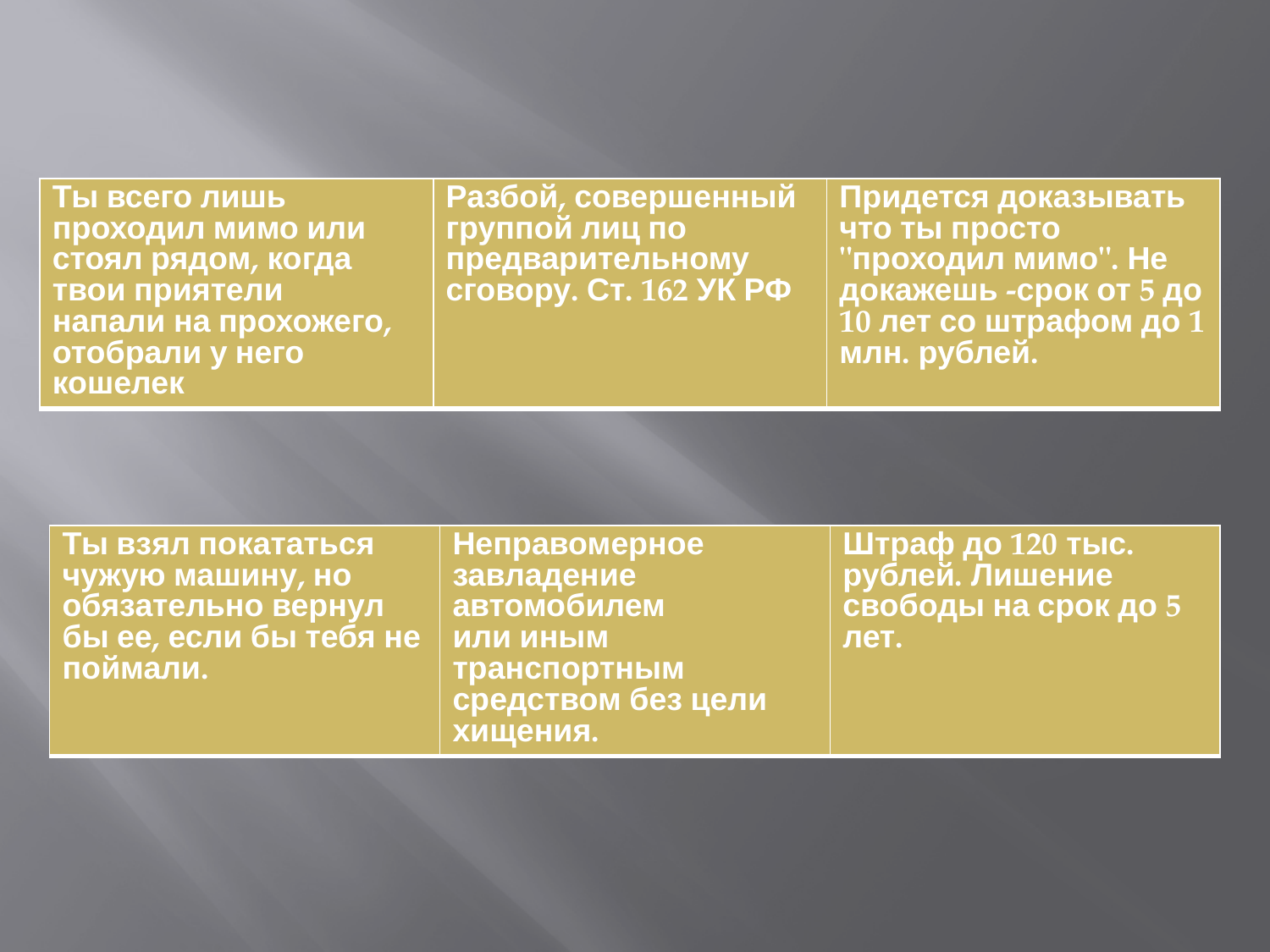

| Ты всего лишь проходил мимо или стоял рядом, когда твои приятели напали на прохожего, отобрали у него кошелек | Разбой, совершенный группой лиц по предварительному сговору. Ст. 162 УК РФ | Придется доказывать что ты просто "проходил мимо". Не докажешь -срок от 5 до 10 лет со штрафом до 1 млн. рублей. |
| --- | --- | --- |
| Ты взял покататься чужую машину, но обязательно вернул бы ее, если бы тебя не поймали. | Неправомерное завладение автомобилем или иным транспортным средством без цели хищения. | Штраф до 120 тыс. рублей. Лишение свободы на срок до 5 лет. |
| --- | --- | --- |